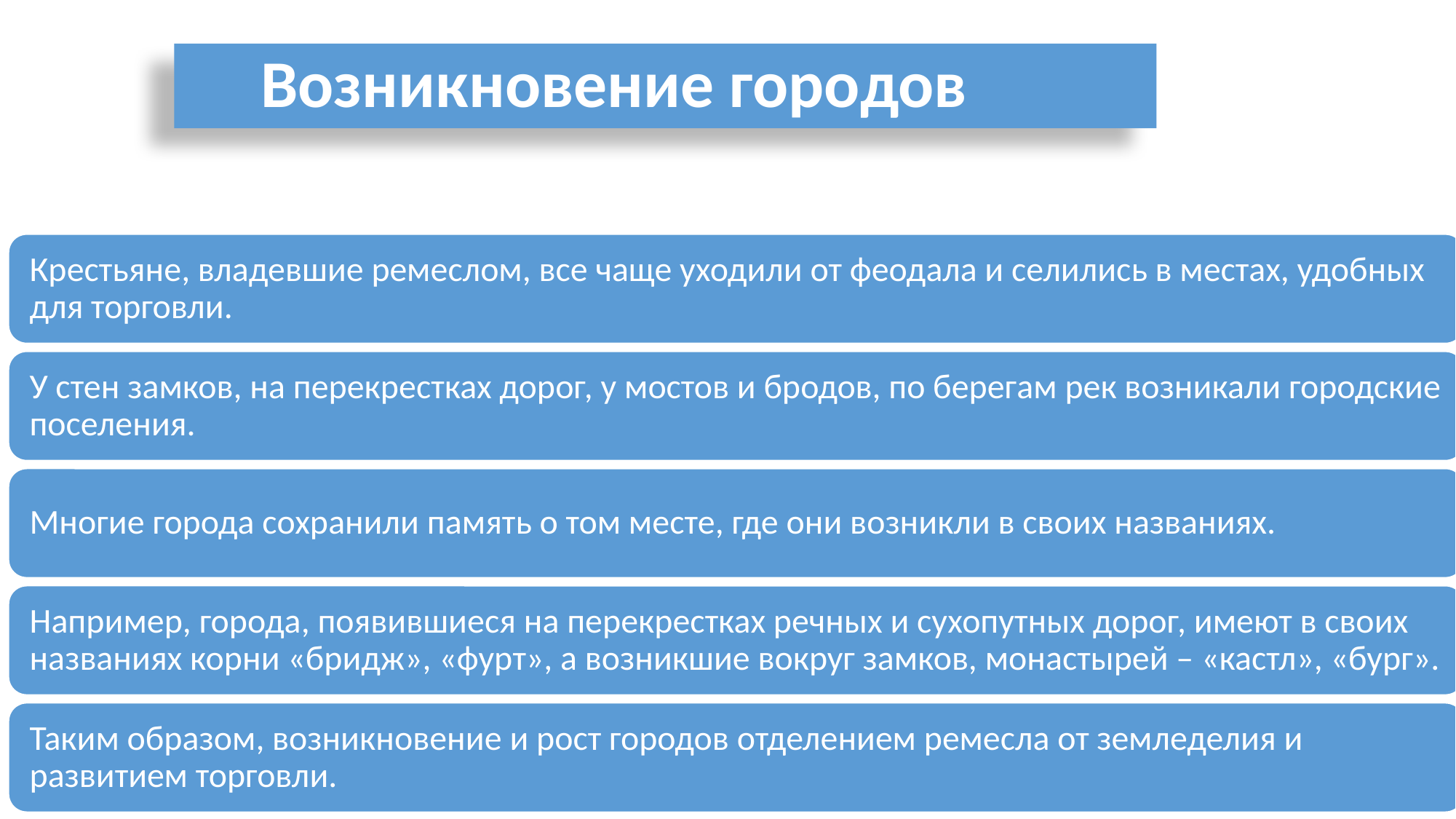

# Возникновение городов
Крестьяне, владевшие ремеслом, все чаще уходили от феодала и селились в местах, удобных для торговли.
У стен замков, на перекрестках дорог, у мостов и бродов, по берегам рек возникали городские поселения.
Многие города сохранили память о том месте, где они возникли в своих названиях.
Например, города, появившиеся на перекрестках речных и сухопутных дорог, имеют в своих названиях корни «бридж», «фурт», а возникшие вокруг замков, монастырей – «кастл», «бург».
Таким образом, возникновение и рост городов отделением ремесла от земледелия и развитием торговли.